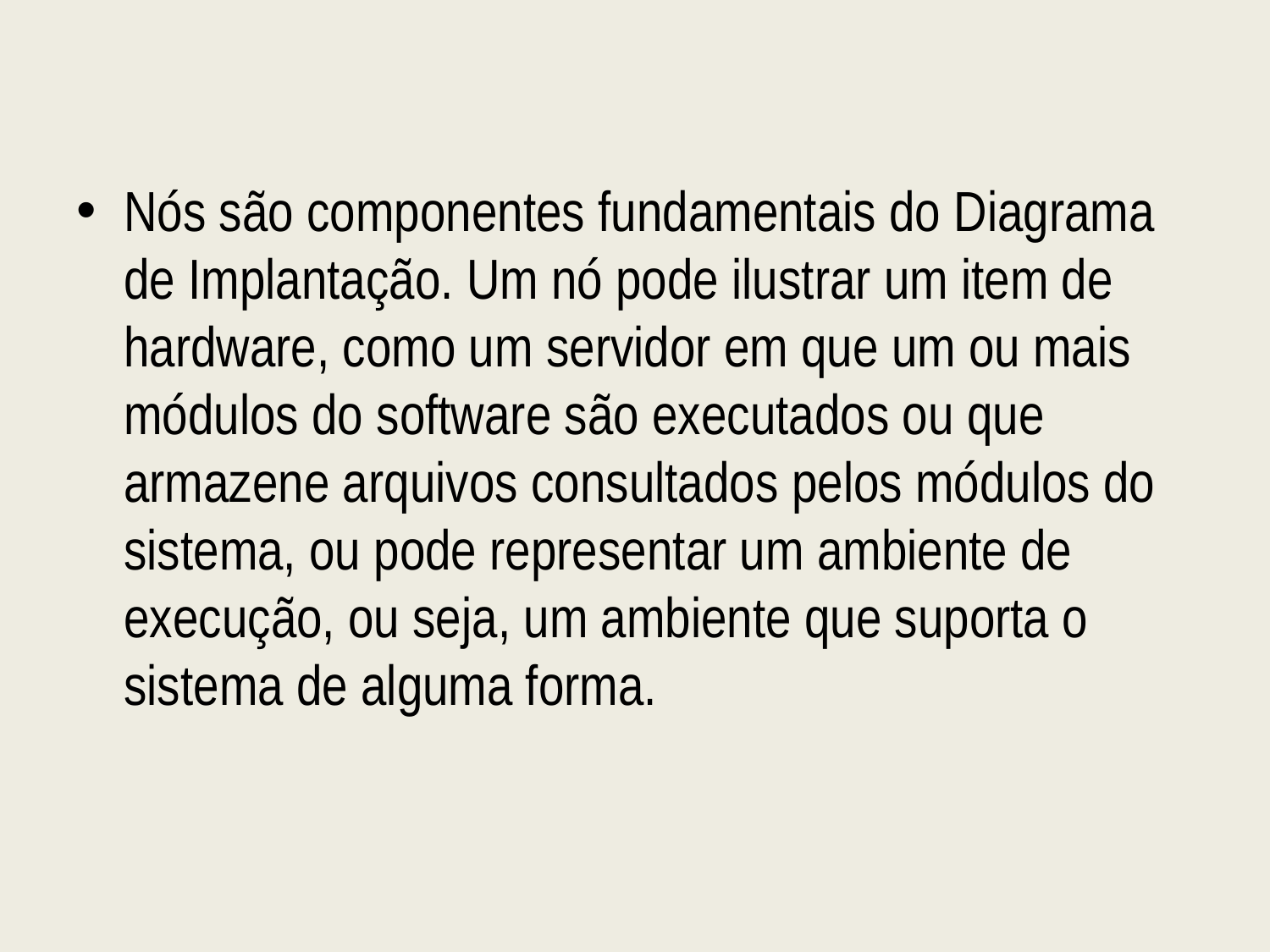

Nós são componentes fundamentais do Diagrama de Implantação. Um nó pode ilustrar um item de hardware, como um servidor em que um ou mais módulos do software são executados ou que armazene arquivos consultados pelos módulos do sistema, ou pode representar um ambiente de execução, ou seja, um ambiente que suporta o sistema de alguma forma.